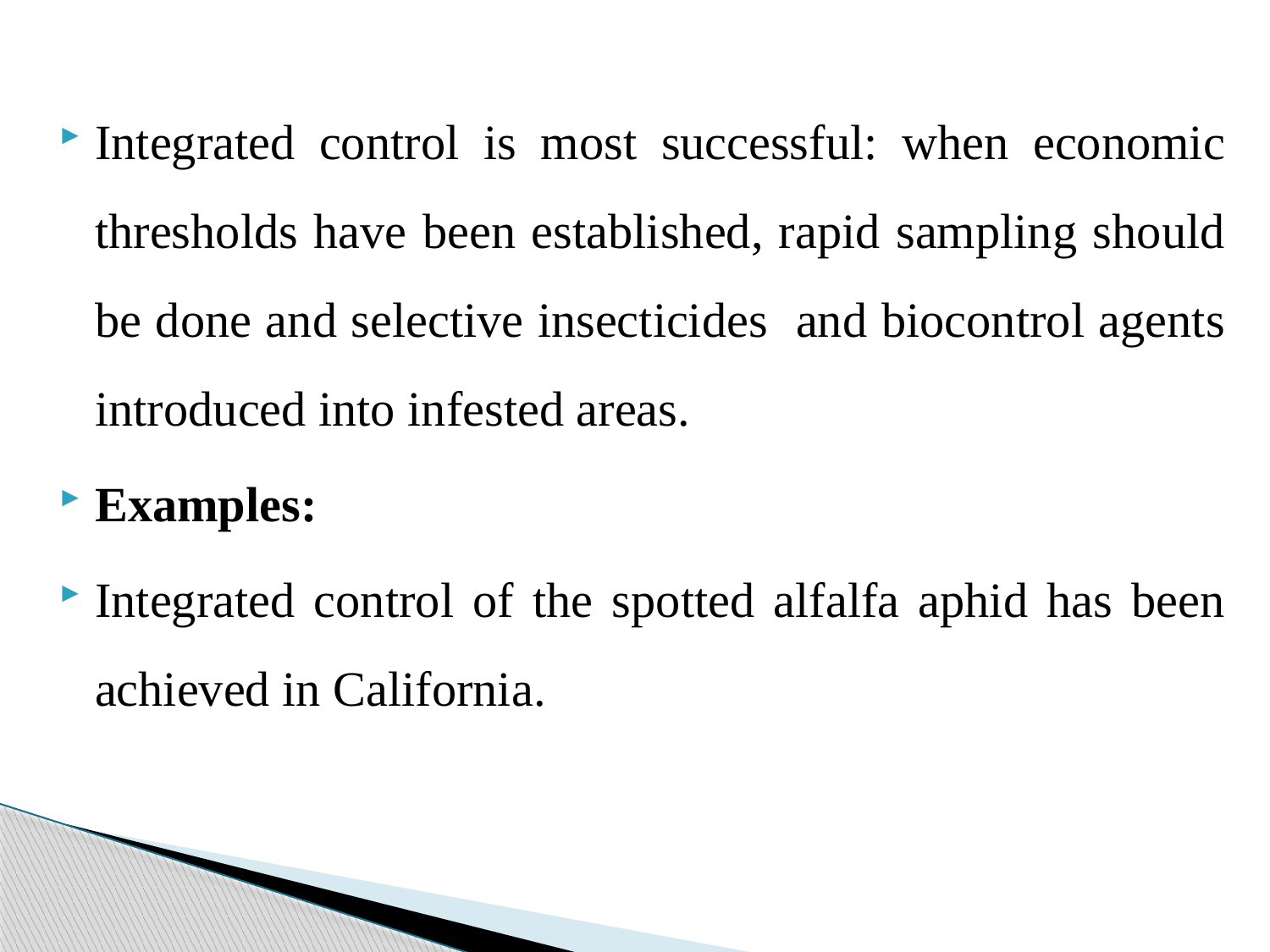

Integrated control is most successful: when economic thresholds have been established, rapid sampling should be done and selective insecticides  and biocontrol agents introduced into infested areas.
Examples:
Integrated control of the spotted alfalfa aphid has been achieved in California.